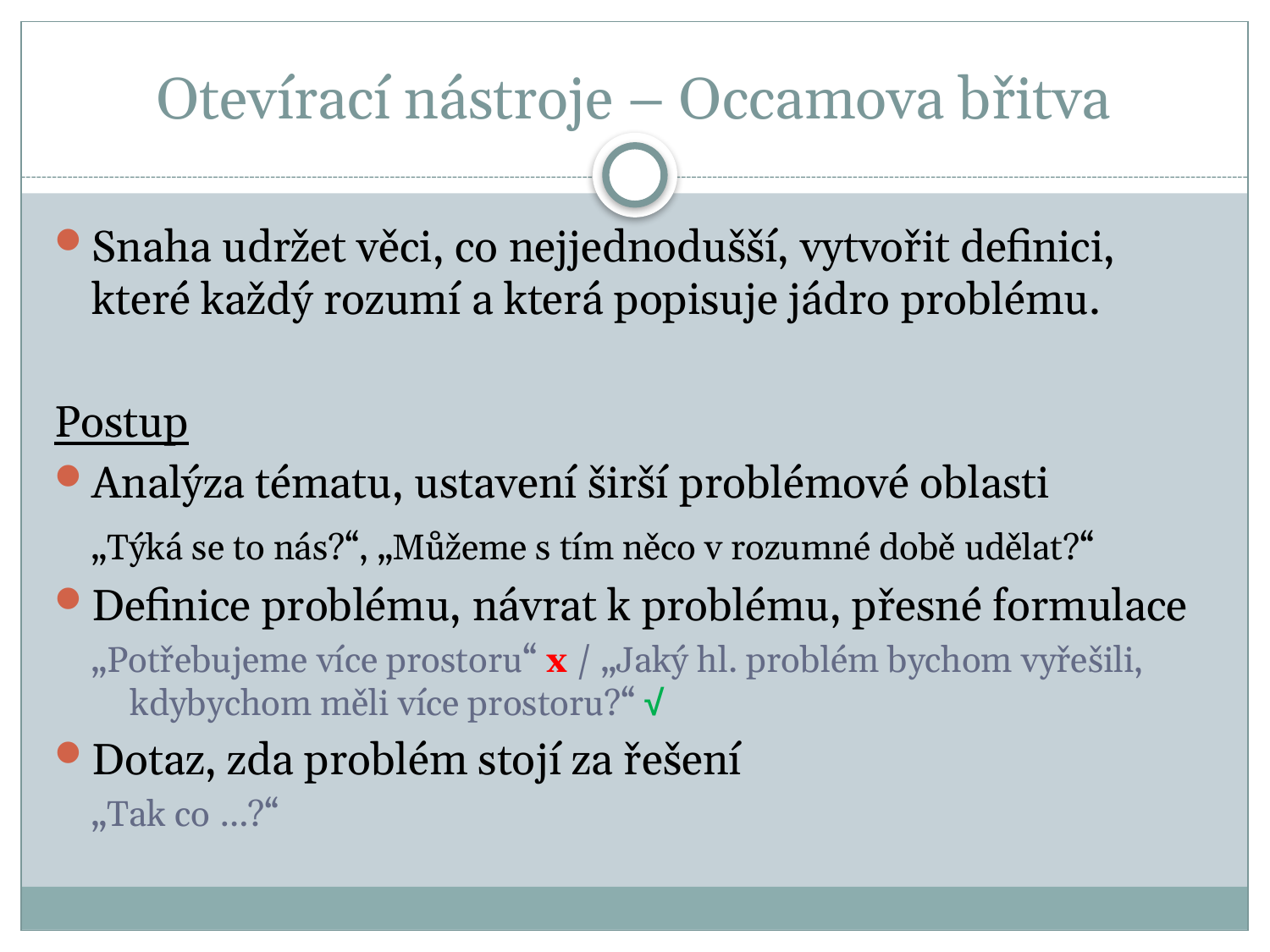

# Otevírací nástroje – Occamova břitva
Snaha udržet věci, co nejjednodušší, vytvořit definici, které každý rozumí a která popisuje jádro problému.

Postup
Analýza tématu, ustavení širší problémové oblasti
	„Týká se to nás?“, „Můžeme s tím něco v rozumné době udělat?“
Definice problému, návrat k problému, přesné formulace
„Potřebujeme více prostoru“ x / „Jaký hl. problém bychom vyřešili, kdybychom měli více prostoru?“ √
Dotaz, zda problém stojí za řešení
„Tak co …?“